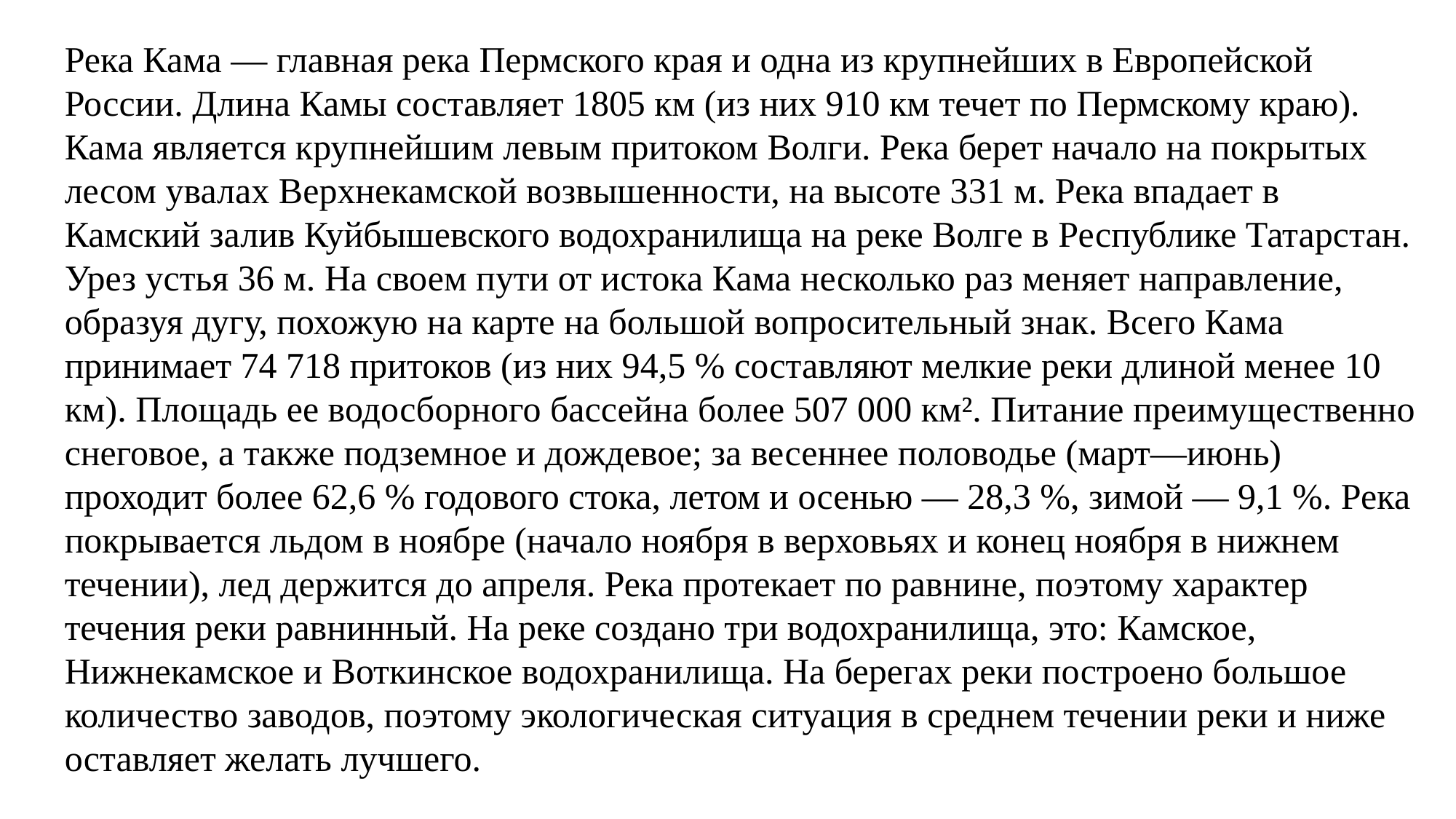

Река Кама — главная река Пермского края и одна из крупнейших в Европейской России. Длина Камы составляет 1805 км (из них 910 км течет по Пермскому краю). Кама является крупнейшим левым притоком Волги. Река берет начало на покрытых лесом увалах Верхнекамской возвышенности, на высоте 331 м. Река впадает в Камский залив Куйбышевского водохранилища на реке Волге в Республике Татарстан. Урез устья 36 м. На своем пути от истока Кама несколько раз меняет направление, образуя дугу, похожую на карте на большой вопросительный знак. Всего Кама принимает 74 718 притоков (из них 94,5 % составляют мелкие реки длиной менее 10 км). Площадь ее водосборного бассейна более 507 000 км². Питание преимущественно снеговое, а также подземное и дождевое; за весеннее половодье (март—июнь) проходит более 62,6 % годового стока, летом и осенью — 28,3 %, зимой — 9,1 %. Река покрывается льдом в ноябре (начало ноября в верховьях и конец ноября в нижнем течении), лед держится до апреля. Река протекает по равнине, поэтому характер течения реки равнинный. На реке создано три водохранилища, это: Камское, Нижнекамское и Воткинское водохранилища. На берегах реки построено большое количество заводов, поэтому экологическая ситуация в среднем течении реки и ниже оставляет желать лучшего.